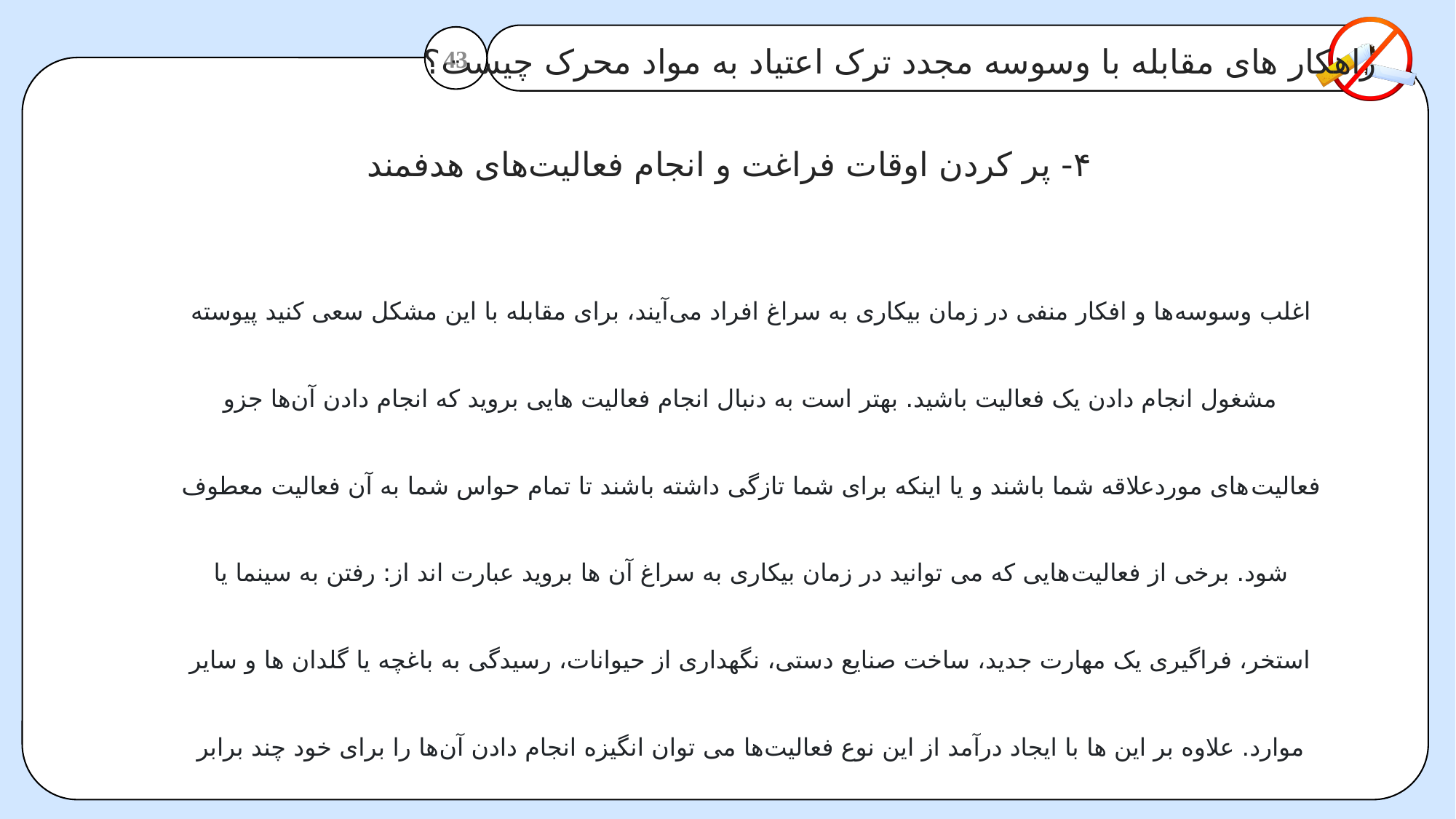

راهکار های مقابله با وسوسه مجدد ترک اعتیاد به مواد محرک چیست؟
43
۴- پر کردن اوقات فراغت و انجام فعالیت‌های هدفمند
اغلب وسوسه‌ها و افکار منفی در زمان بیکاری به سراغ افراد می‌آیند، برای مقابله با این مشکل سعی کنید پیوسته مشغول انجام دادن یک فعالیت باشید. بهتر است به دنبال انجام فعالیت هایی بروید که انجام دادن آن‌ها جزو فعالیت‌های موردعلاقه شما باشند و یا اینکه برای شما تازگی داشته باشند تا تمام حواس شما به آن فعالیت معطوف شود. برخی از فعالیت‌هایی که می توانید در زمان بیکاری به سراغ آن ها بروید عبارت اند از: رفتن به سینما یا استخر، فراگیری یک مهارت جدید، ساخت صنایع دستی، نگهداری از حیوانات، رسیدگی به باغچه یا گلدان ها و سایر موارد. علاوه بر این ها با ایجاد درآمد از این نوع فعالیت‌ها می توان انگیزه انجام دادن آن‌ها را برای خود چند برابر کرد.